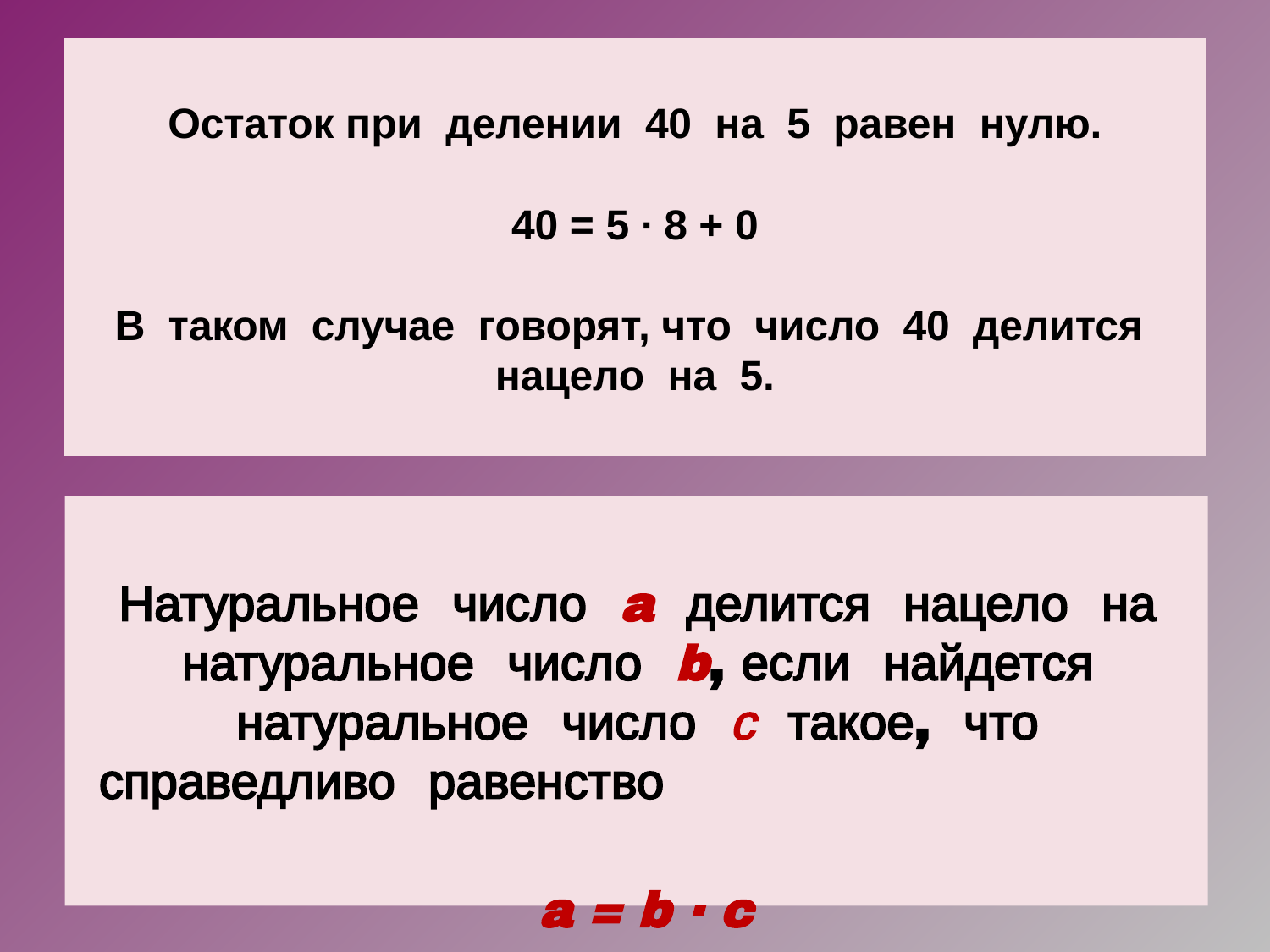

# Остаток при  делении  40  на  5  равен  нулю. 40 = 5 ∙ 8 + 0 В  таком  случае  говорят, что  число  40  делится  нацело  на  5.

Натуральное  число  a  делится  нацело  на  натуральное  число  b, если  найдется  натуральное  число  с  такое,  что  справедливо  равенство
a = b ∙ c